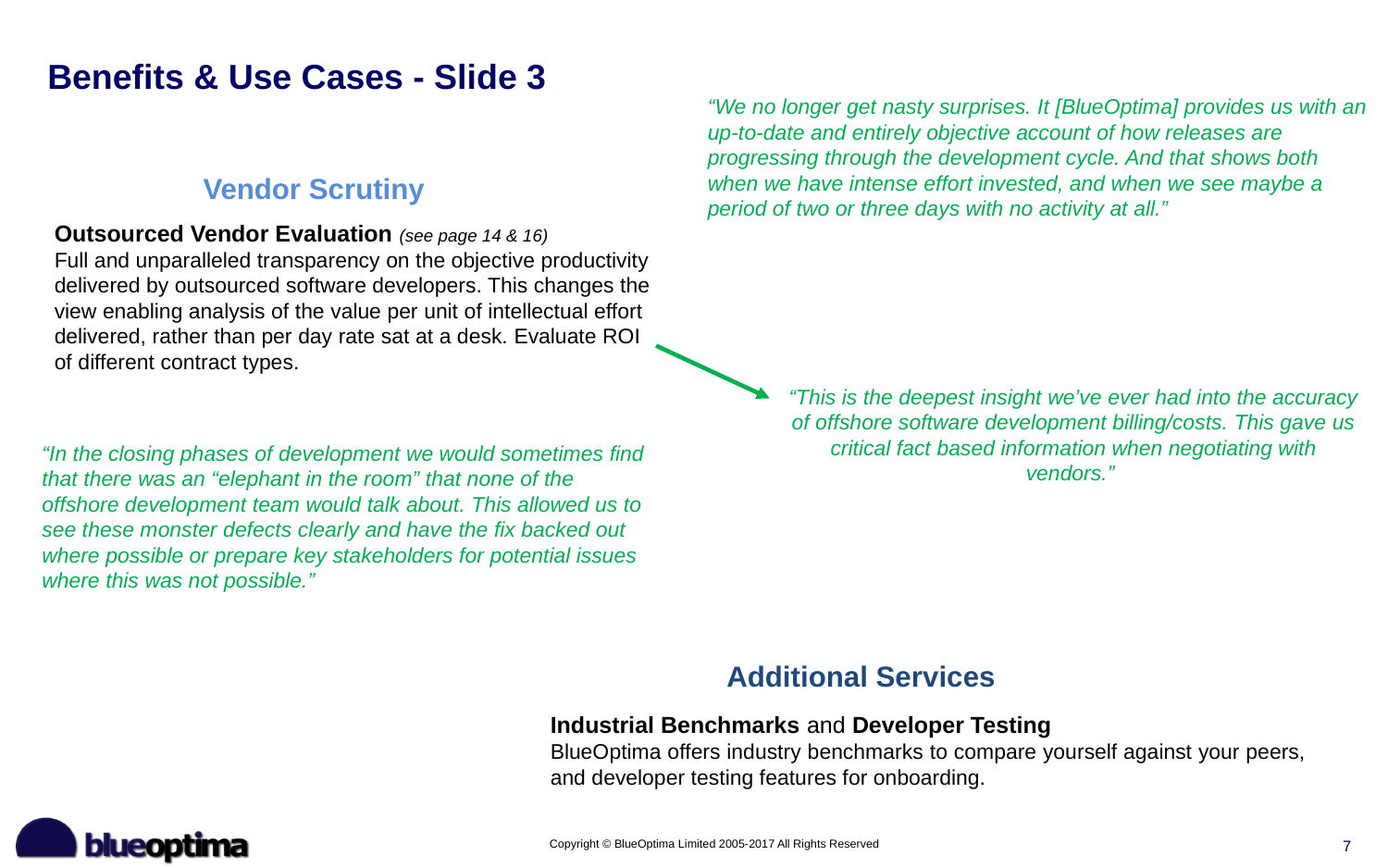

# Benefits & Use Cases - Slide 3
“We no longer get nasty surprises. It [BlueOptima] provides us with an up-to-date and entirely objective account of how releases are progressing through the development cycle. And that shows both when we have intense effort invested, and when we see maybe a period of two or three days with no activity at all.”
Vendor Scrutiny
Outsourced Vendor Evaluation (see page 14 & 16)
Full and unparalleled transparency on the objective productivity delivered by outsourced software developers. This changes the view enabling analysis of the value per unit of intellectual effort delivered, rather than per day rate sat at a desk. Evaluate ROI of different contract types.
“This is the deepest insight we’ve ever had into the accuracy of offshore software development billing/costs. This gave us critical fact based information when negotiating with vendors.”
“In the closing phases of development we would sometimes find that there was an “elephant in the room” that none of the offshore development team would talk about. This allowed us to see these monster defects clearly and have the fix backed out where possible or prepare key stakeholders for potential issues where this was not possible.”
Additional Services
Industrial Benchmarks and Developer Testing
BlueOptima offers industry benchmarks to compare yourself against your peers, and developer testing features for onboarding.